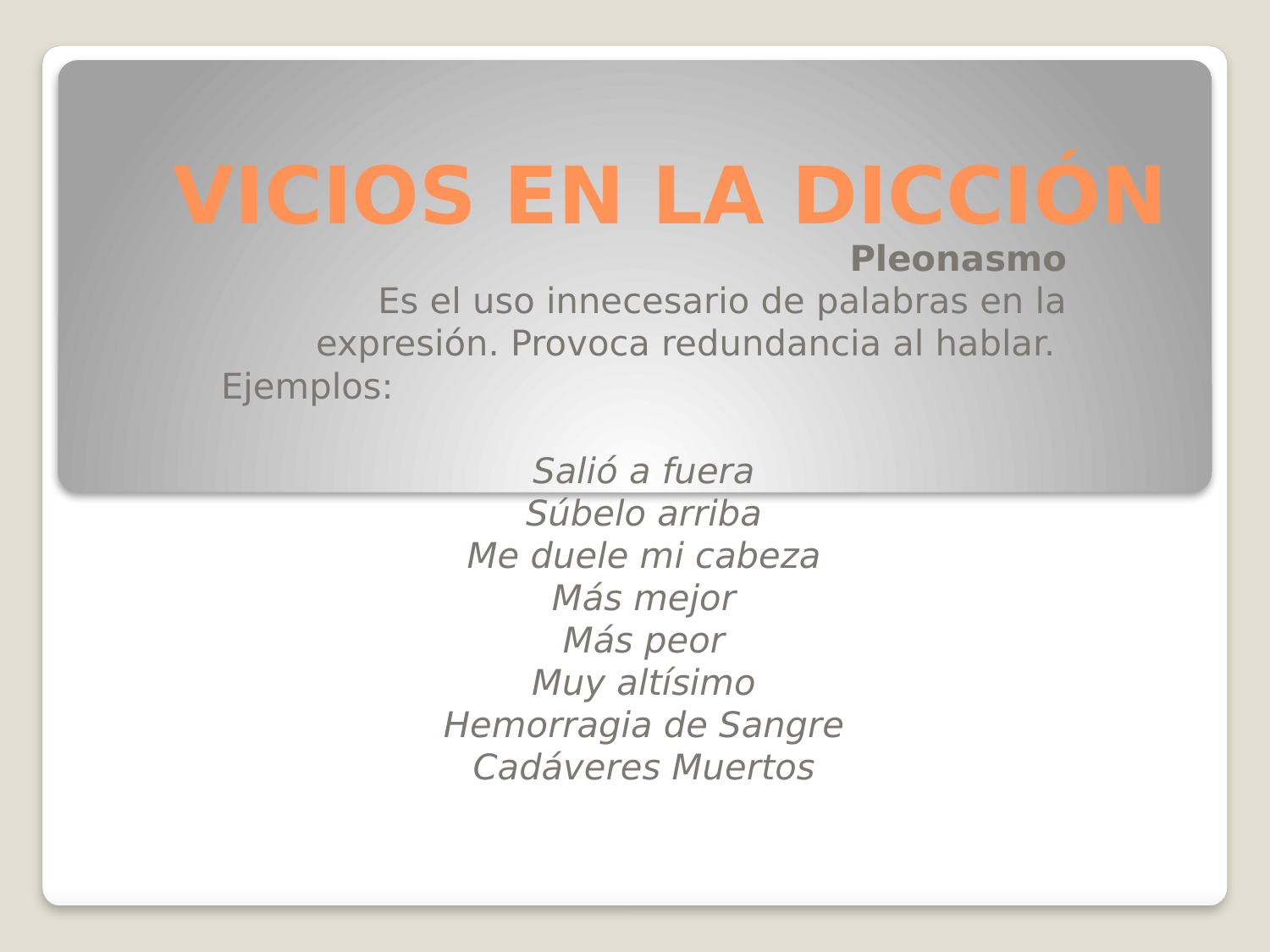

# VICIOS EN LA DICCIÓN
Pleonasmo
Es el uso innecesario de palabras en la expresión. Provoca redundancia al hablar.
Ejemplos:

Salió a fuera
Súbelo arriba
Me duele mi cabeza
Más mejor
Más peor
Muy altísimo
Hemorragia de Sangre
Cadáveres Muertos